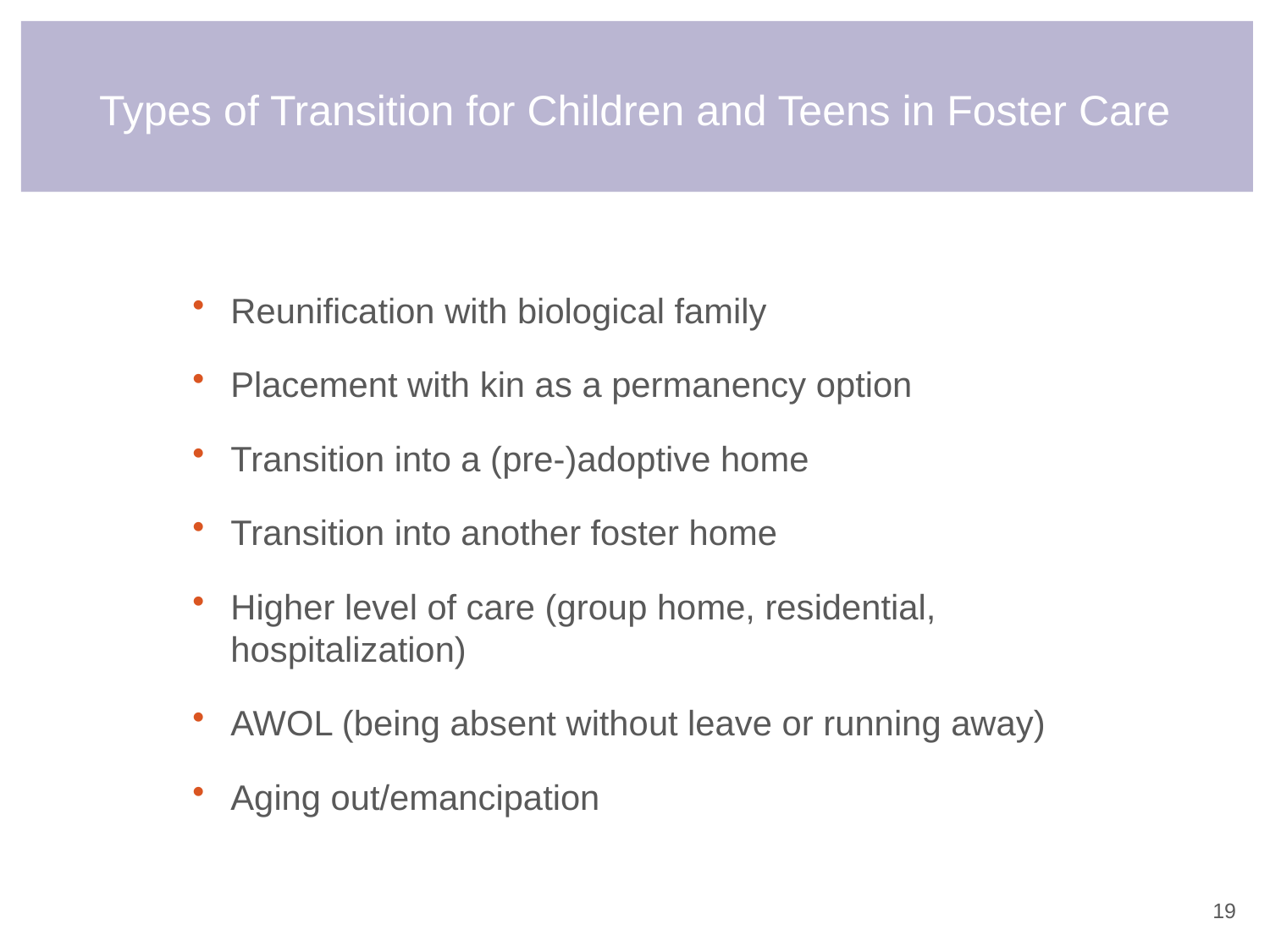

# Types of Transition for Children and Teens in Foster Care
Reunification with biological family
Placement with kin as a permanency option
Transition into a (pre-)adoptive home
Transition into another foster home
Higher level of care (group home, residential, hospitalization)
AWOL (being absent without leave or running away)
Aging out/emancipation
19